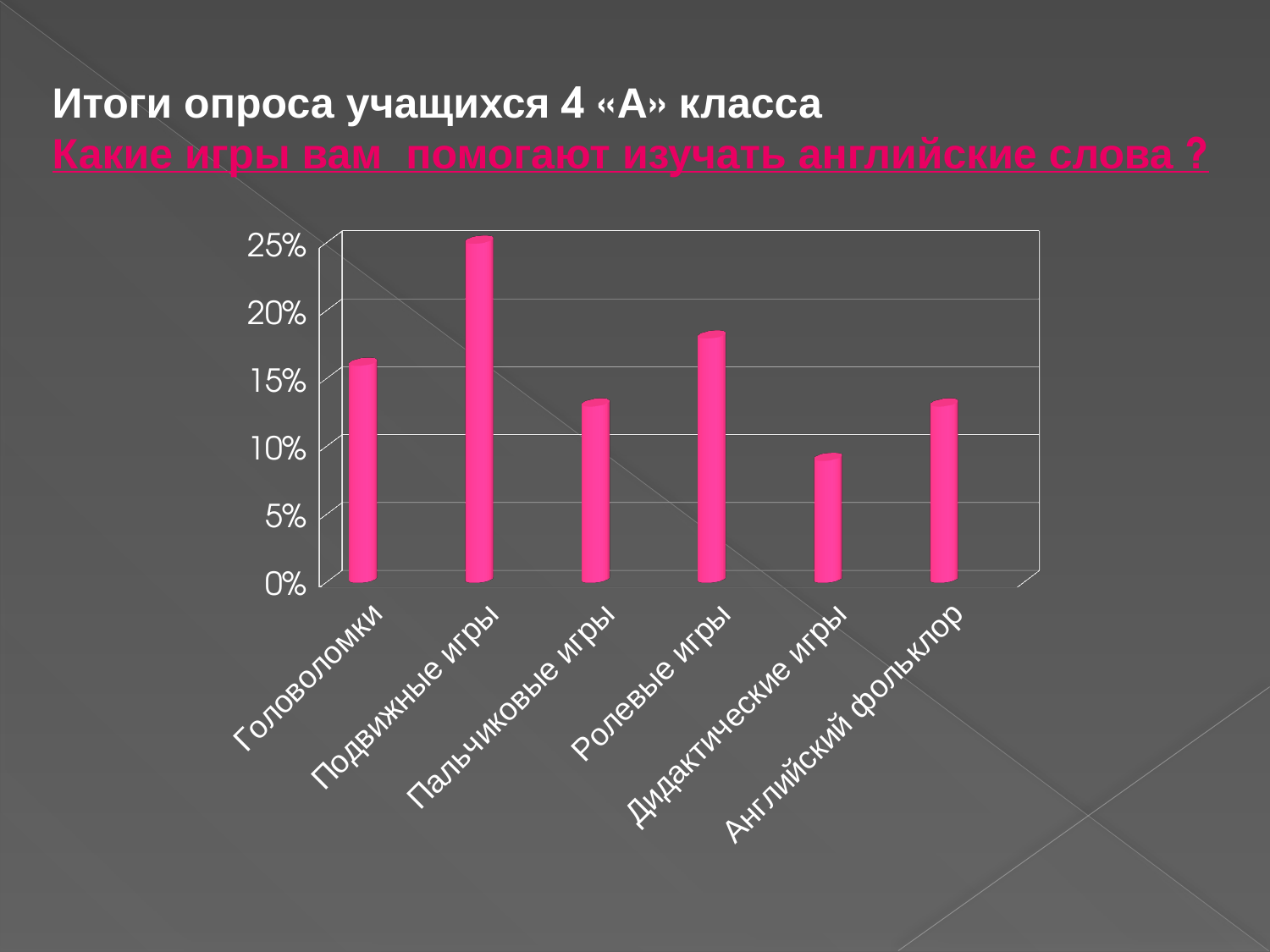

Итоги опроса учащихся 4 «А» класса
Какие игры вам  помогают изучать английские слова ?

[unsupported chart]